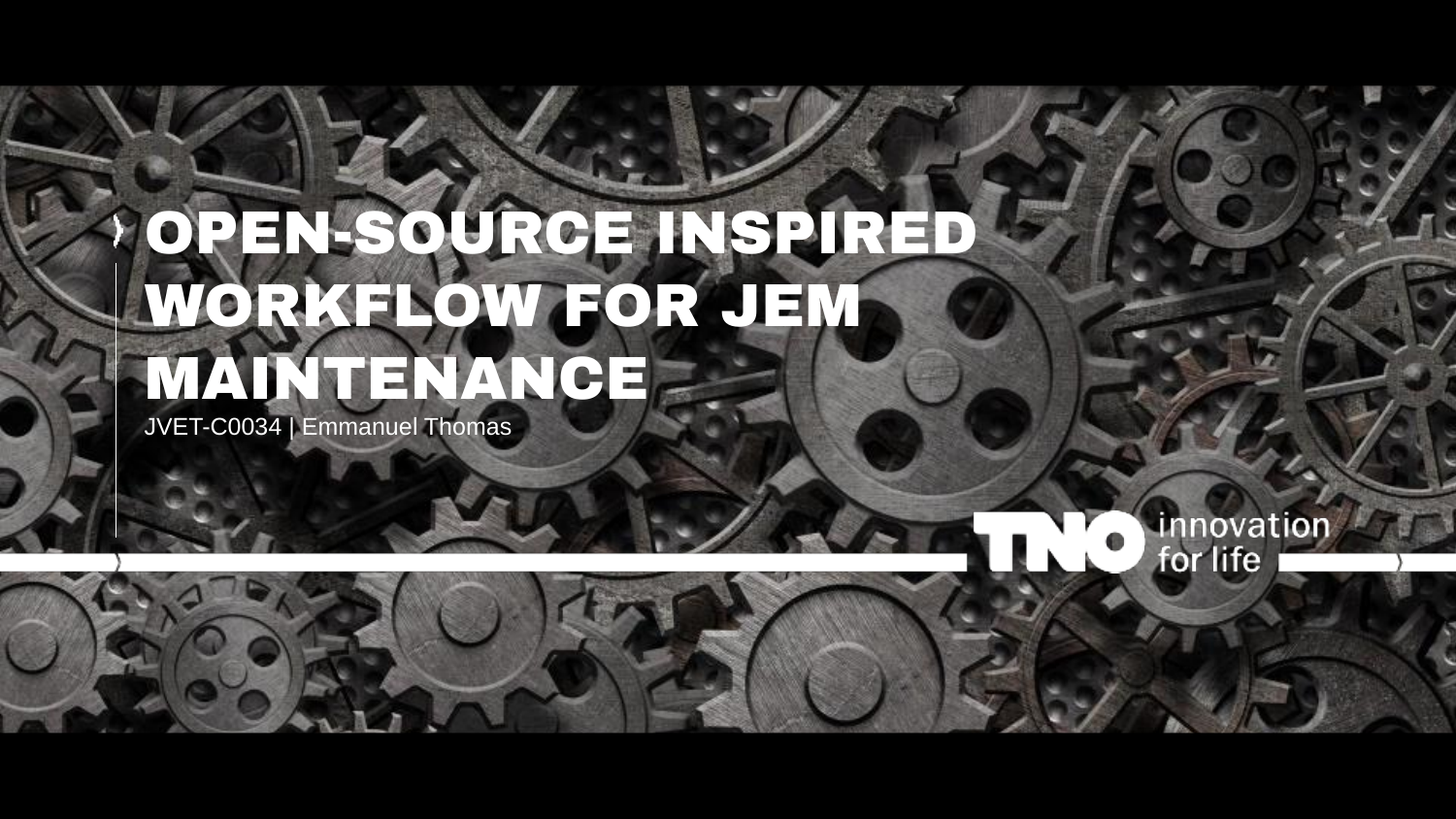

# Open-source inspired workflow for JEM maintenance JVET-C0034 | Emmanuel Thomas